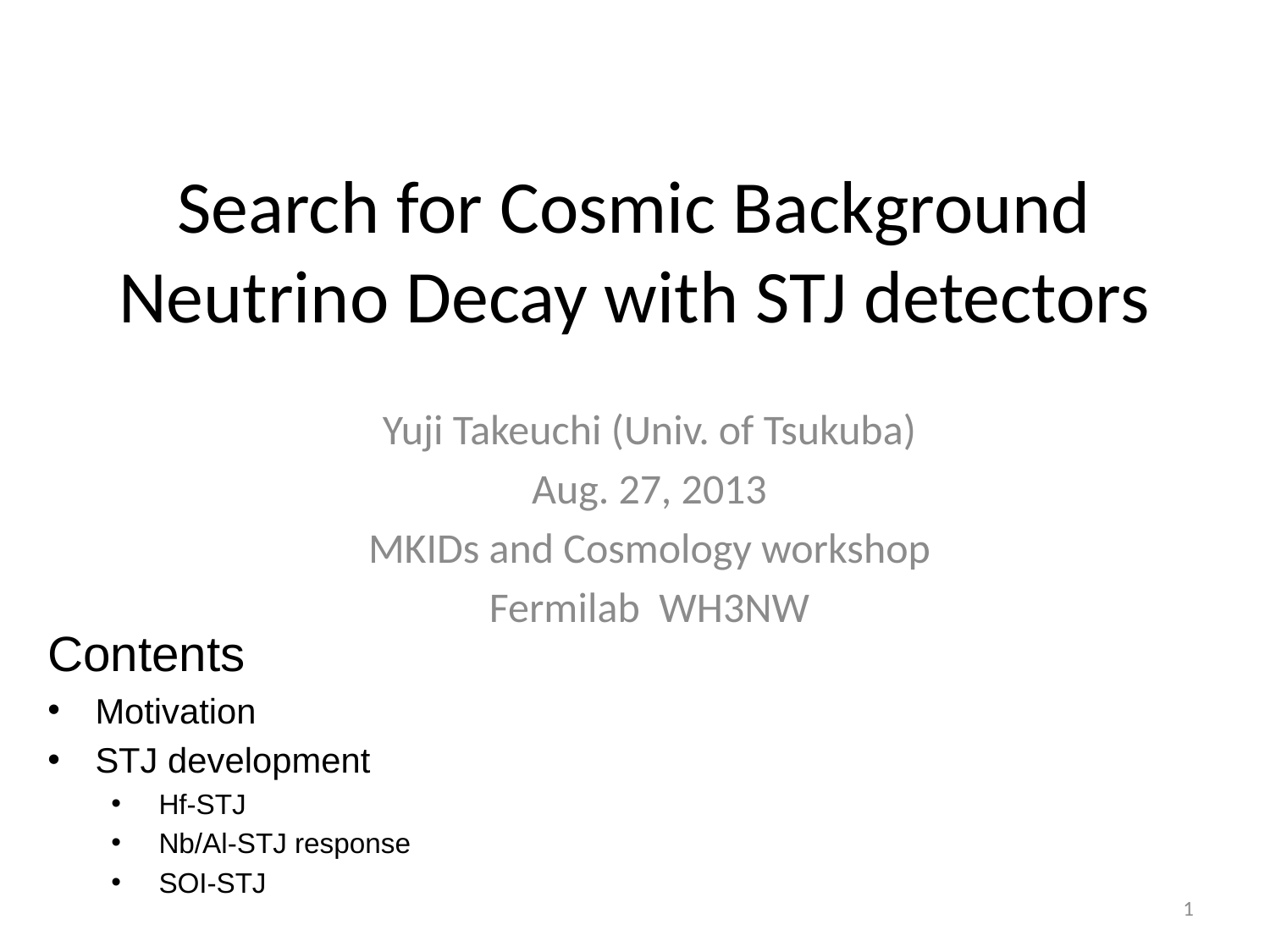

# Search for Cosmic Background Neutrino Decay with STJ detectors
Yuji Takeuchi (Univ. of Tsukuba)
Aug. 27, 2013
MKIDs and Cosmology workshop
Fermilab  WH3NW
Contents
Motivation
STJ development
Hf-STJ
Nb/Al-STJ response
SOI-STJ
1